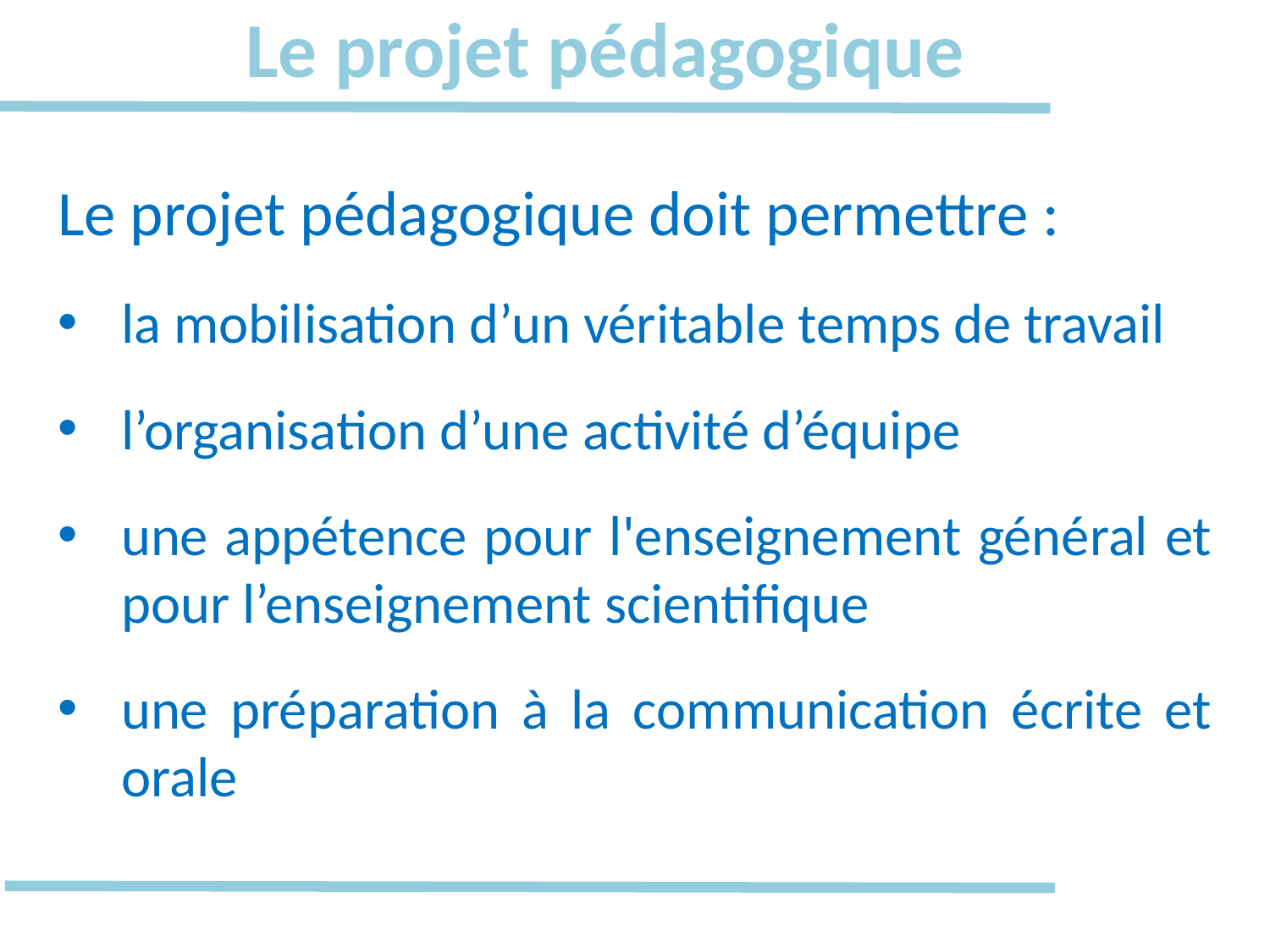

Le projet pédagogique
Le projet pédagogique doit permettre :

la mobilisation d’un véritable temps de travail

l’organisation d’une activité d’équipe

une appétence pour l'enseignement général et pour l’enseignement scientifique

une préparation à la communication écrite et orale